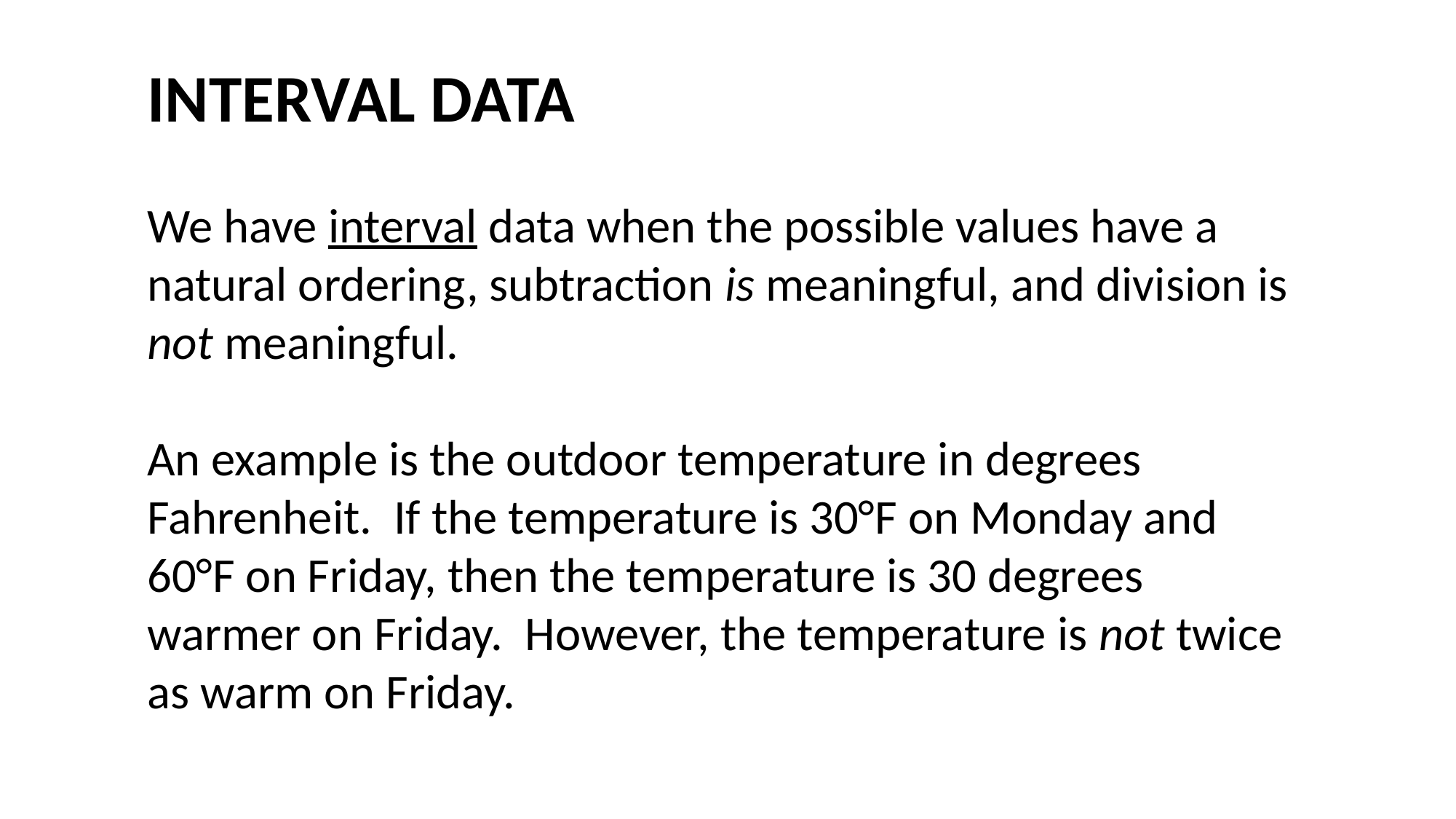

#
INTERVAL DATA

We have interval data when the possible values have a natural ordering, subtraction is meaningful, and division is not meaningful.

An example is the outdoor temperature in degrees Fahrenheit.  If the temperature is 30°F on Monday and 60°F on Friday, then the temperature is 30 degrees warmer on Friday.  However, the temperature is not twice as warm on Friday.